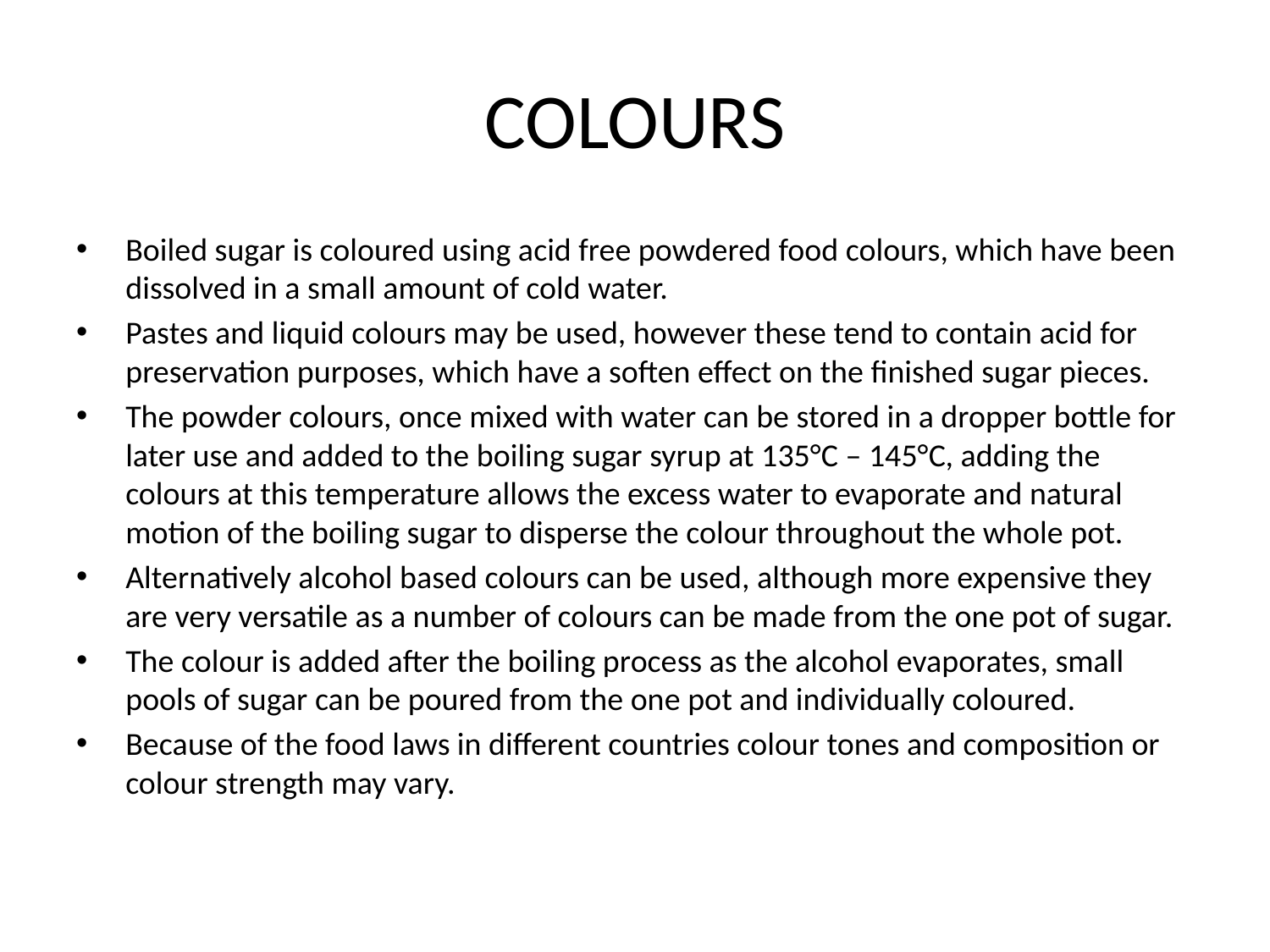

# COLOURS
Boiled sugar is coloured using acid free powdered food colours, which have been dissolved in a small amount of cold water.
Pastes and liquid colours may be used, however these tend to contain acid for preservation purposes, which have a soften effect on the finished sugar pieces.
The powder colours, once mixed with water can be stored in a dropper bottle for later use and added to the boiling sugar syrup at 135°C – 145°C, adding the colours at this temperature allows the excess water to evaporate and natural motion of the boiling sugar to disperse the colour throughout the whole pot.
Alternatively alcohol based colours can be used, although more expensive they are very versatile as a number of colours can be made from the one pot of sugar.
The colour is added after the boiling process as the alcohol evaporates, small pools of sugar can be poured from the one pot and individually coloured.
Because of the food laws in different countries colour tones and composition or colour strength may vary.